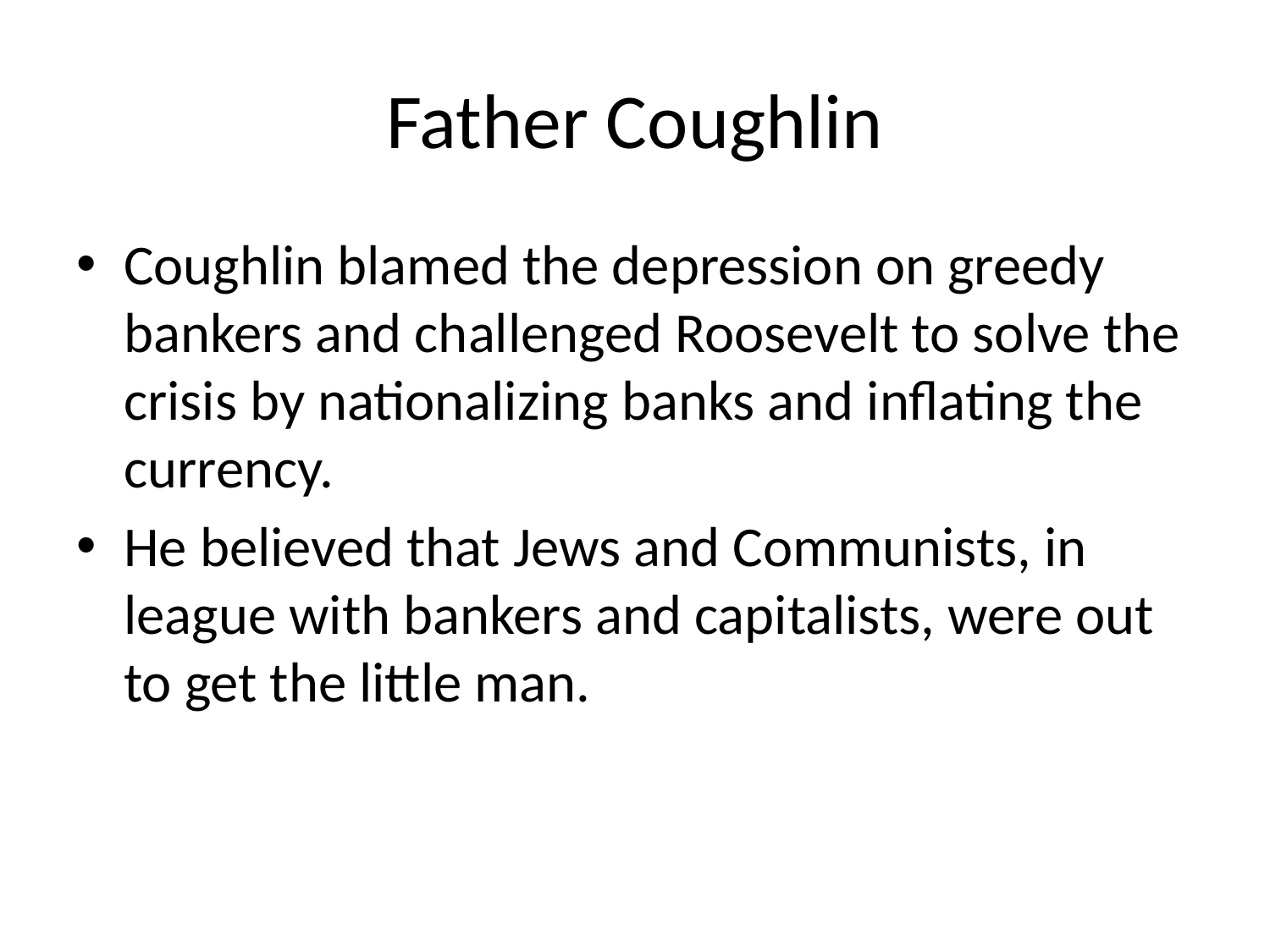

# Father Coughlin
Coughlin blamed the depression on greedy bankers and challenged Roosevelt to solve the crisis by nationalizing banks and inflating the currency.
He believed that Jews and Communists, in league with bankers and capitalists, were out to get the little man.